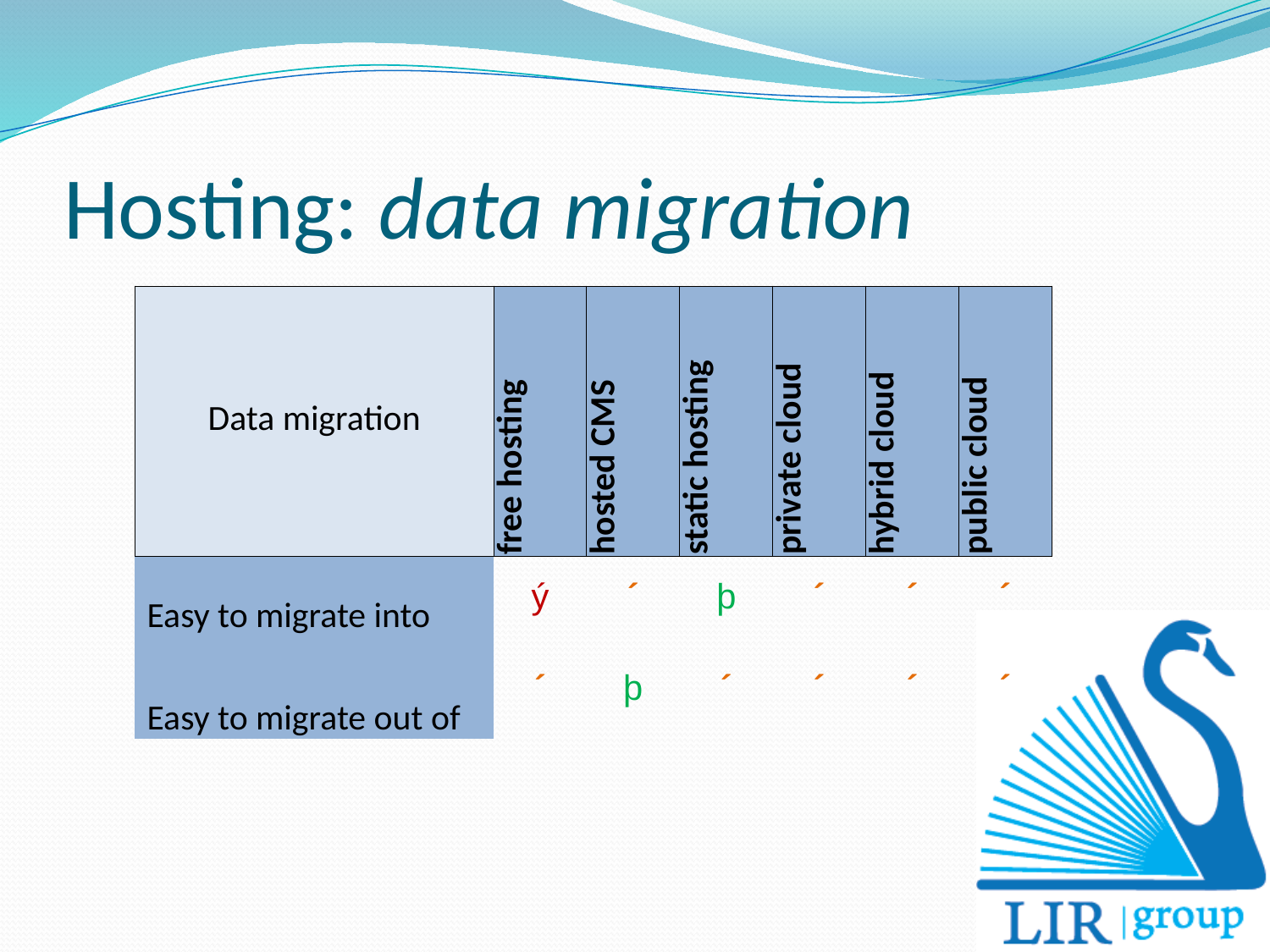

# Hosting: data migration
| Data migration | free hosting | hosted CMS | static hosting | private cloud | hybrid cloud | public cloud |
| --- | --- | --- | --- | --- | --- | --- |
| Easy to migrate into | ý | ´ | þ | ´ | ´ | ´ |
| Easy to migrate out of | ´ | þ | ´ | ´ | ´ | ´ |